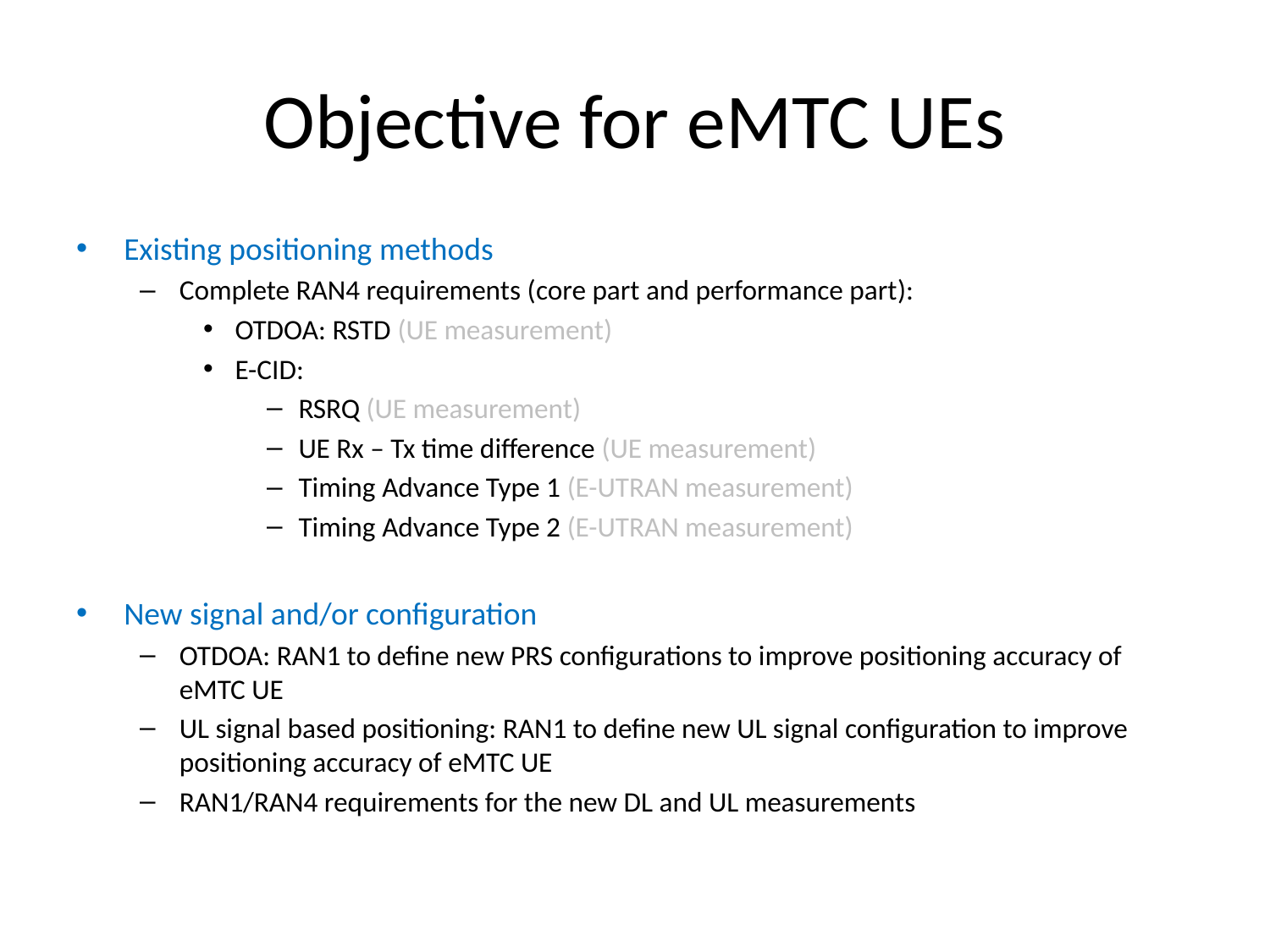

# Objective for eMTC UEs
Existing positioning methods
Complete RAN4 requirements (core part and performance part):
OTDOA: RSTD (UE measurement)
E-CID:
RSRQ (UE measurement)
UE Rx – Tx time difference (UE measurement)
Timing Advance Type 1 (E-UTRAN measurement)
Timing Advance Type 2 (E-UTRAN measurement)

New signal and/or configuration
OTDOA: RAN1 to define new PRS configurations to improve positioning accuracy of eMTC UE
UL signal based positioning: RAN1 to define new UL signal configuration to improve positioning accuracy of eMTC UE
RAN1/RAN4 requirements for the new DL and UL measurements